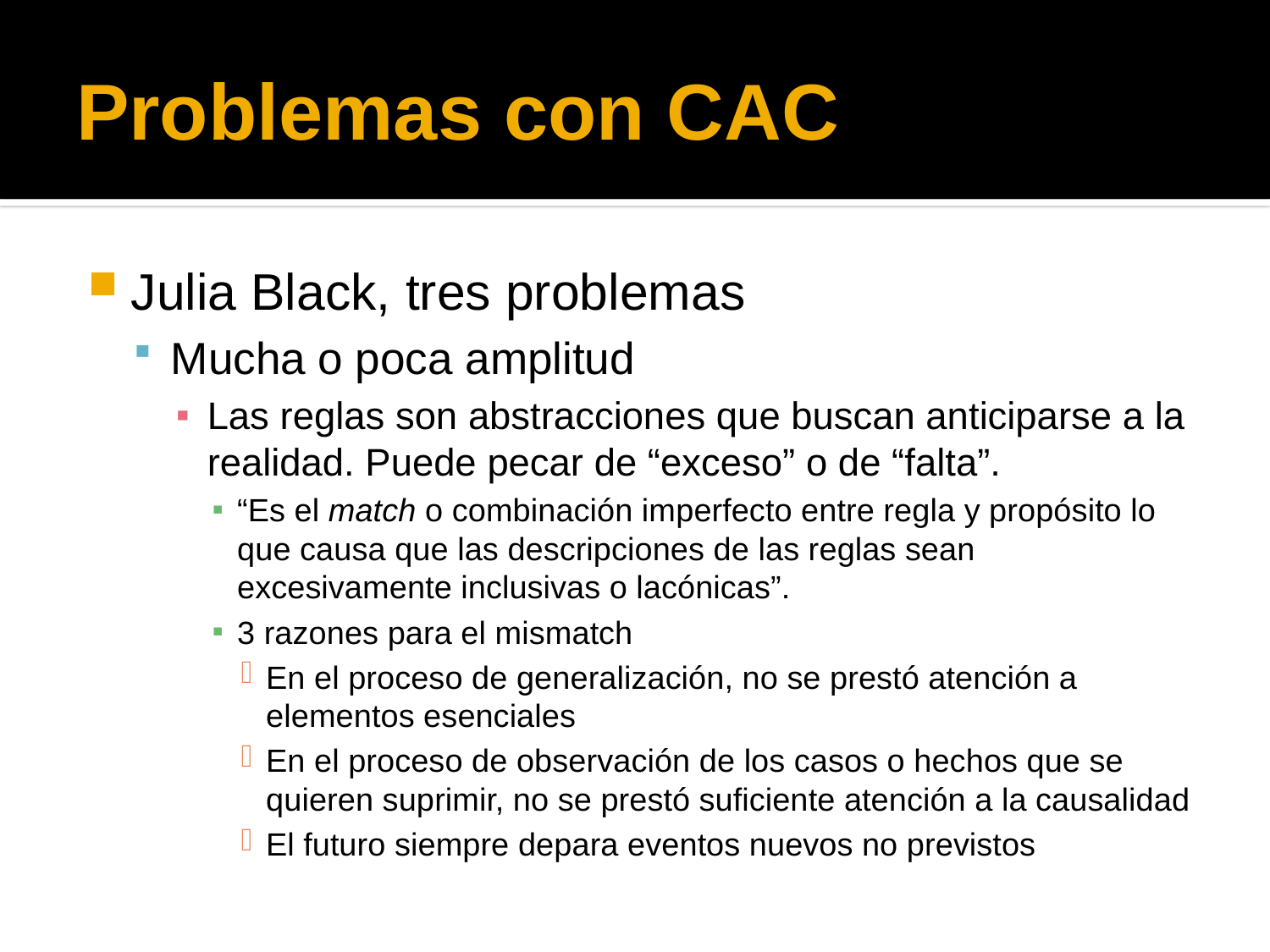

# Problemas con CAC
Julia Black, tres problemas
Mucha o poca amplitud
Las reglas son abstracciones que buscan anticiparse a la realidad. Puede pecar de “exceso” o de “falta”.
“Es el match o combinación imperfecto entre regla y propósito lo que causa que las descripciones de las reglas sean excesivamente inclusivas o lacónicas”.
3 razones para el mismatch
En el proceso de generalización, no se prestó atención a elementos esenciales
En el proceso de observación de los casos o hechos que se quieren suprimir, no se prestó suficiente atención a la causalidad
El futuro siempre depara eventos nuevos no previstos